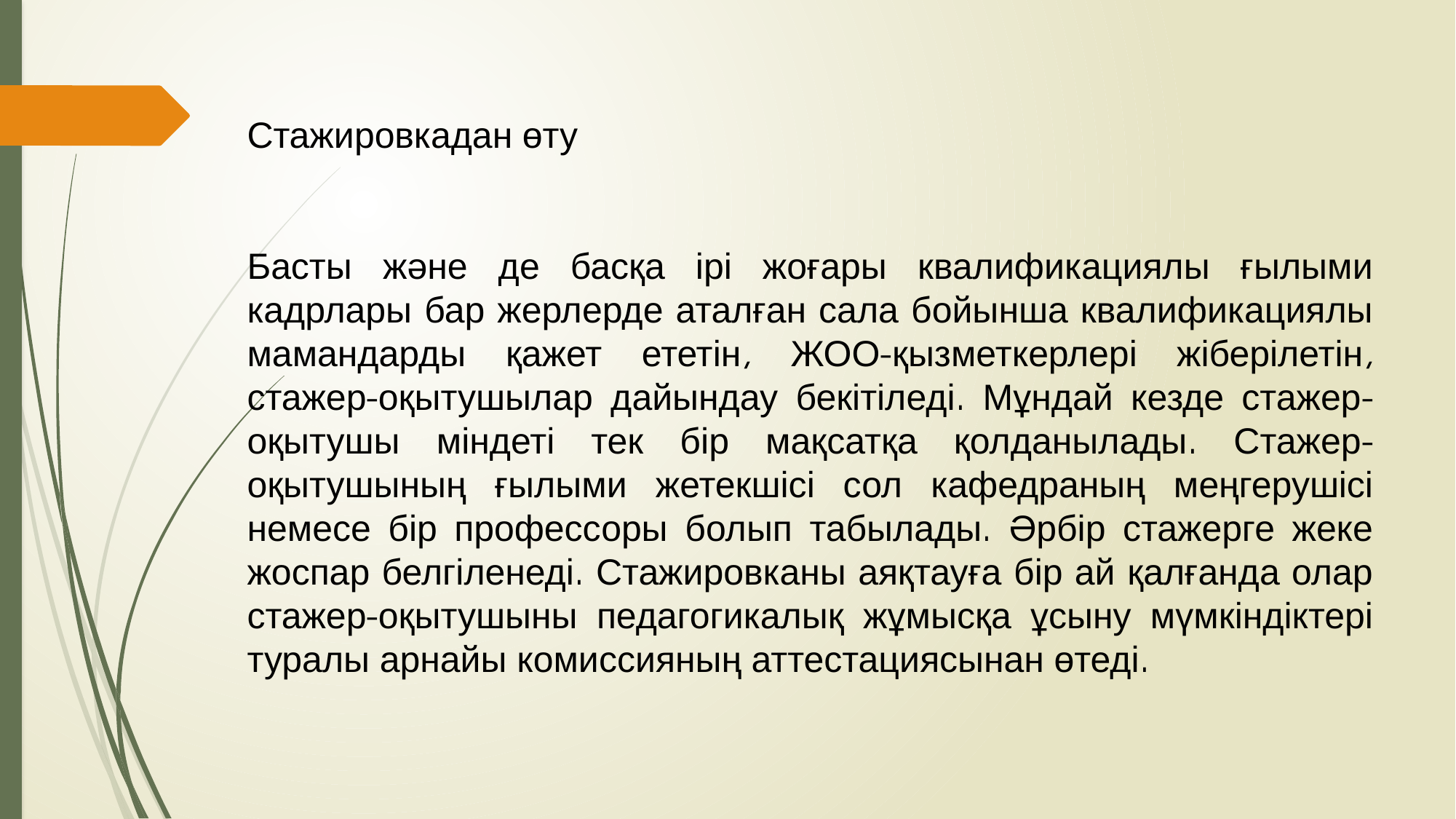

Стажировкадан өту

Басты және де басқа ірі жоғары квалификациялы ғылыми кадрлары бар жерлерде аталған сала бойынша квалификациялы мамандарды қажет ететін, ЖОО-қызметкерлері жіберілетін, стажер-оқытушылар дайындау бекітіледі. Мұндай кезде стажер-оқытушы міндеті тек бір мақсатқа қолданылады. Стажер-оқытушының ғылыми жетекшісі сол кафедраның меңгерушісі немесе бір профессоры болып табылады. Әрбір стажерге жеке жоспар белгіленеді. Стажировканы аяқтауға бір ай қалғанда олар стажер-оқытушыны педагогикалық жұмысқа ұсыну мүмкіндіктері туралы арнайы комиссияның аттестациясынан өтеді.